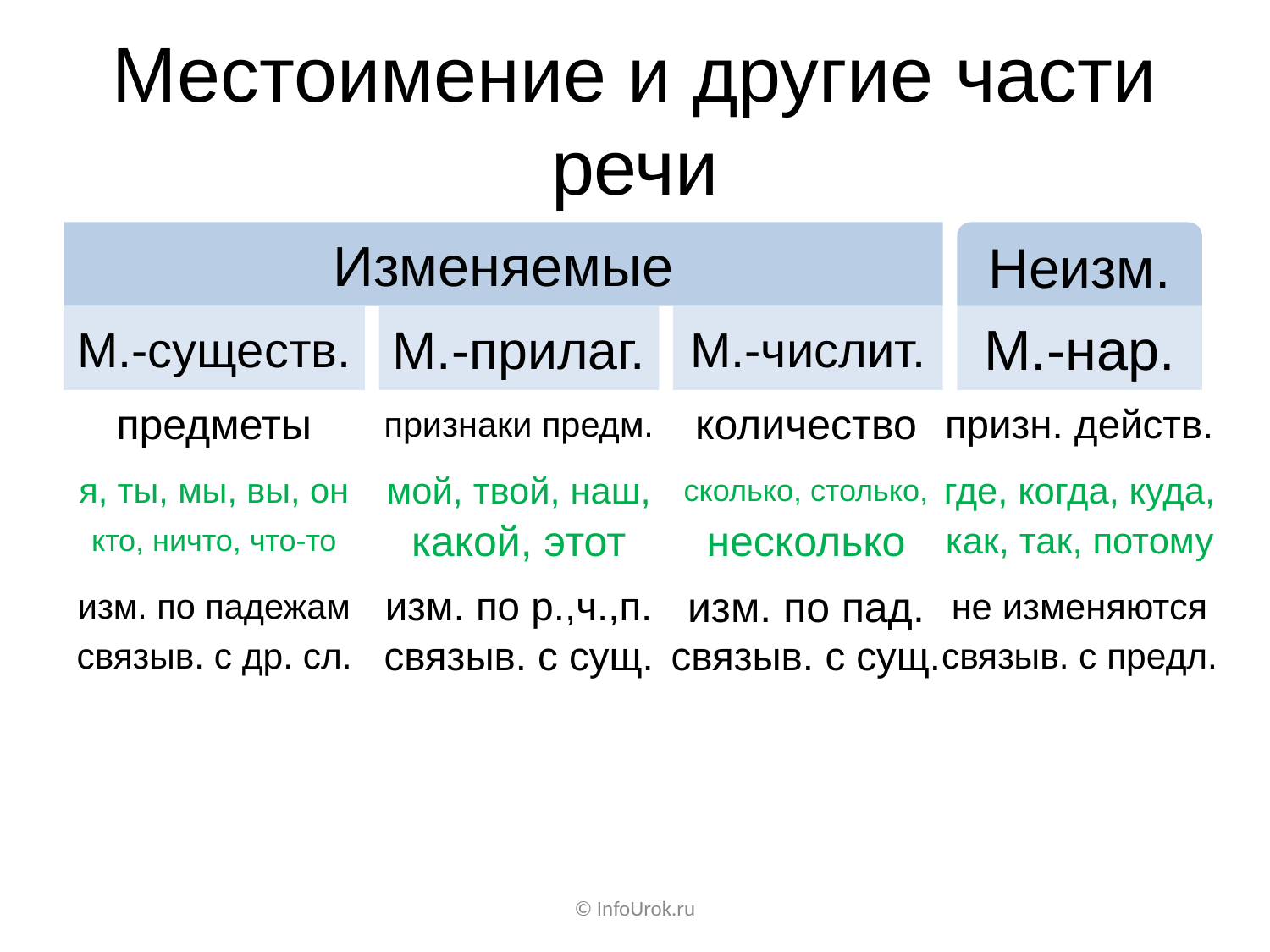

# Местоимение и другие части речи
Изменяемые
Неизм.
М.-существ.
М.-прилаг.
М.-числит.
М.-нар.
предметы
признаки предм.
количество
призн. действ.
я, ты, мы, вы, он
мой, твой, наш,
сколько, столько,
где, когда, куда,
кто, ничто, что-то
какой, этот
несколько
как, так, потому
изм. по падежам
изм. по р.,ч.,п.
изм. по пад.
не изменяются
связыв. с др. сл.
связыв. с сущ.
связыв. с сущ.
связыв. с предл.
© InfoUrok.ru